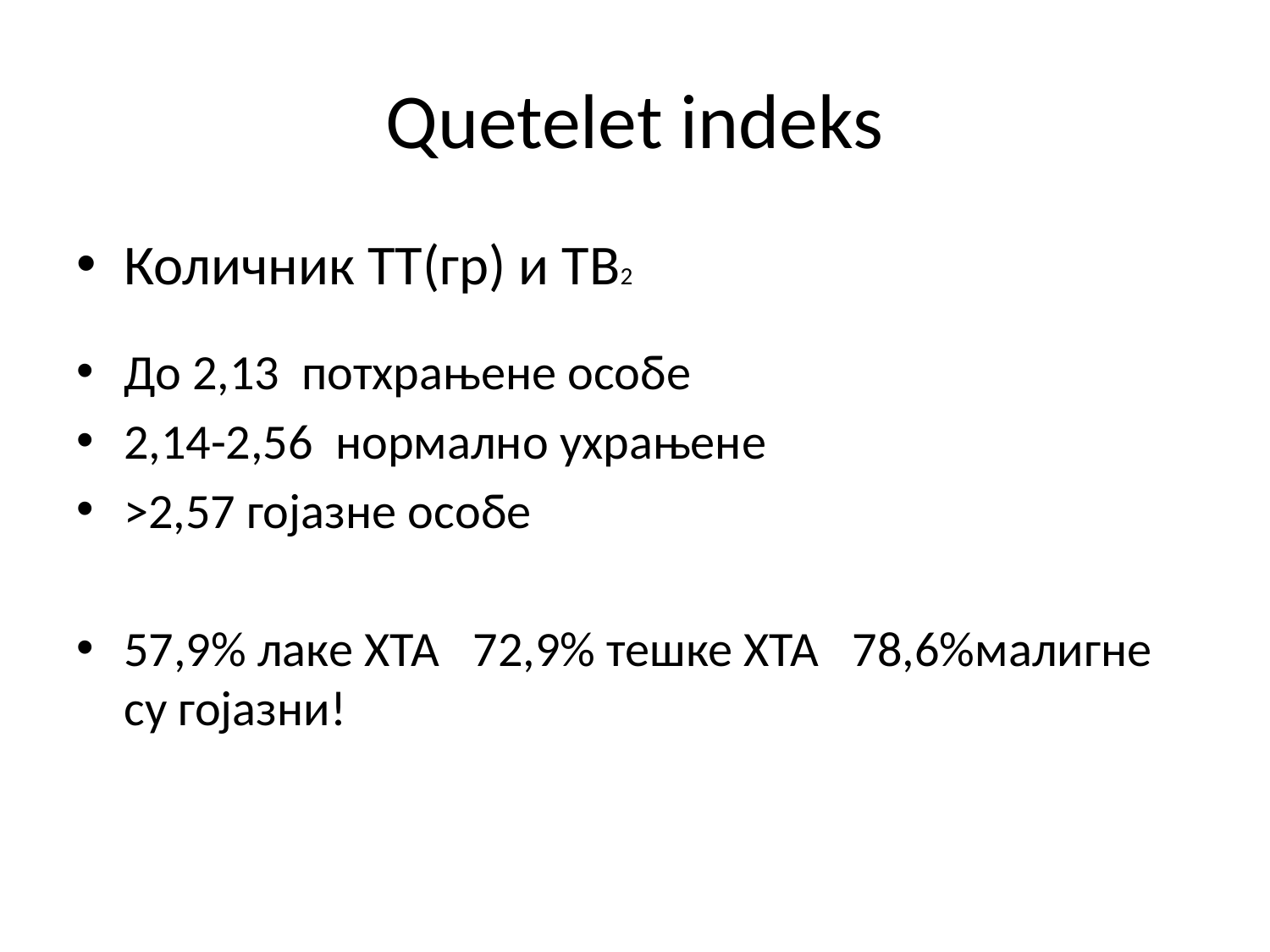

# Quetelet indeks
Количник ТТ(гр) и ТВ2

До 2,13  потхрањене особе
2,14-2,56  нормално ухрањене
>2,57 гојазне особе

57,9% лаке ХТА   72,9% тешке ХТА   78,6%малигне    су гојазни!